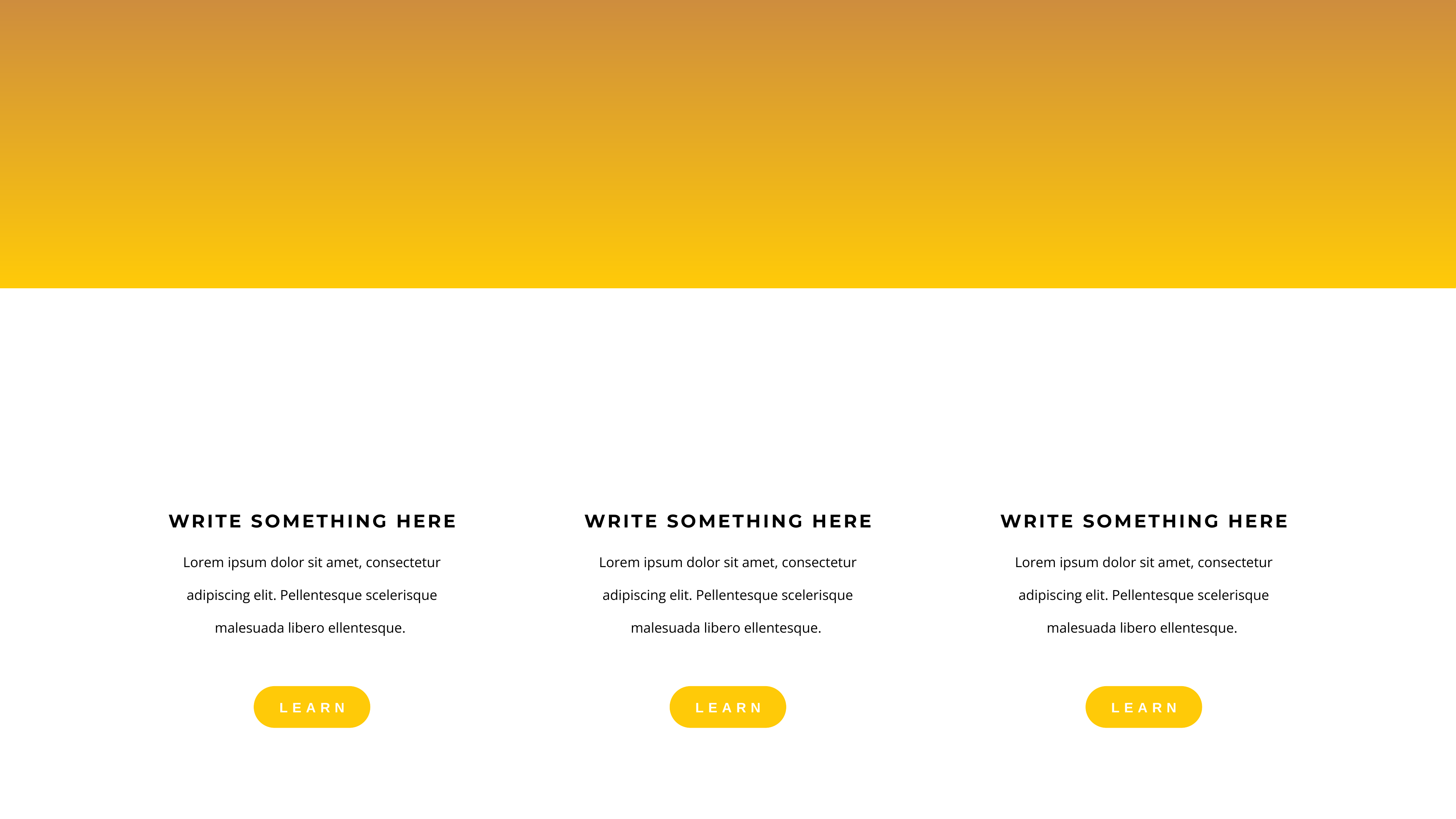

WRITE SOMETHING HERE
WRITE SOMETHING HERE
WRITE SOMETHING HERE
Lorem ipsum dolor sit amet, consectetur adipiscing elit. Pellentesque scelerisque malesuada libero ellentesque.
Lorem ipsum dolor sit amet, consectetur adipiscing elit. Pellentesque scelerisque malesuada libero ellentesque.
Lorem ipsum dolor sit amet, consectetur adipiscing elit. Pellentesque scelerisque malesuada libero ellentesque.
LEARN
LEARN
LEARN